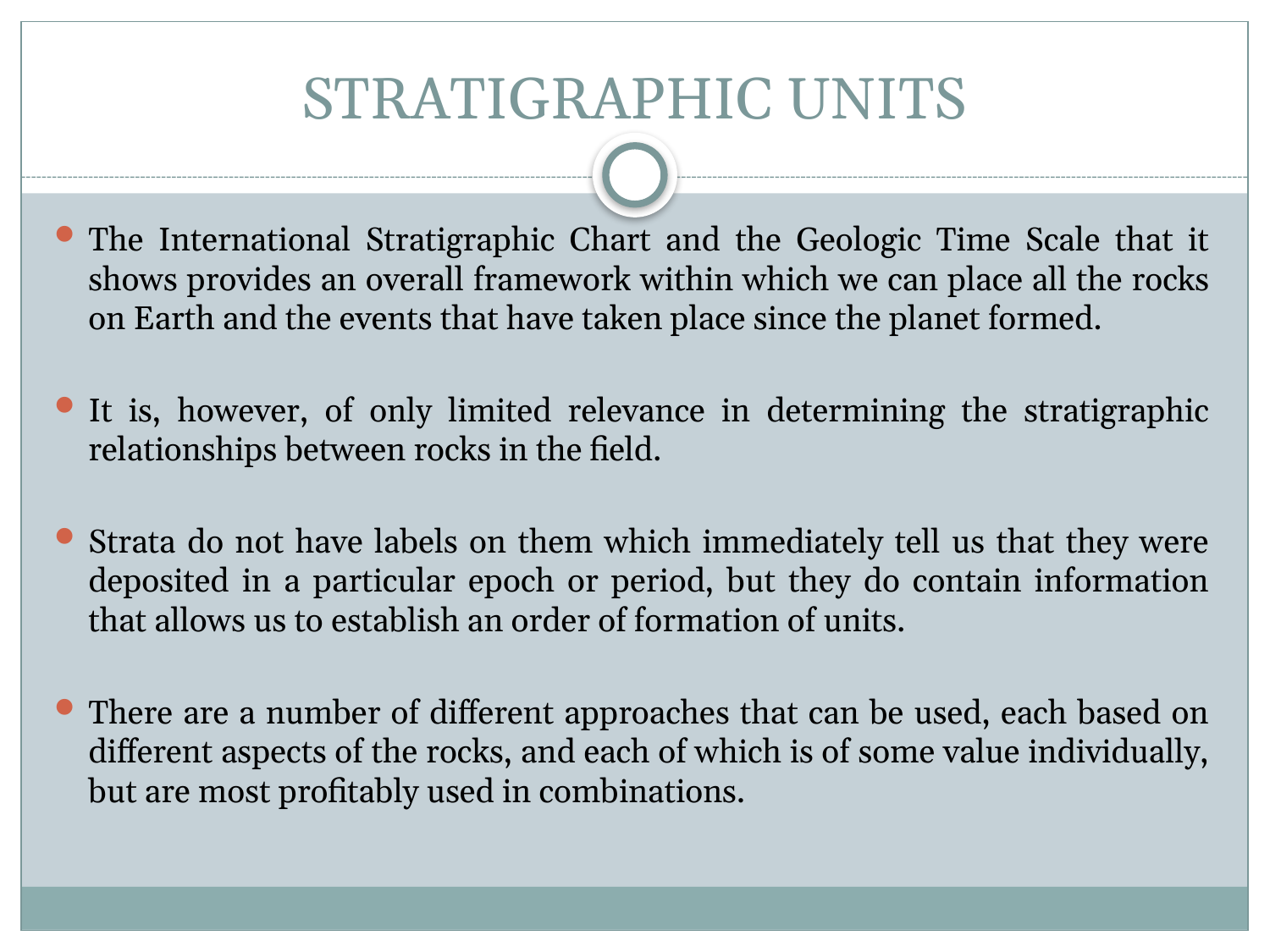

# STRATIGRAPHIC UNITS
The International Stratigraphic Chart and the Geologic Time Scale that it shows provides an overall framework within which we can place all the rocks on Earth and the events that have taken place since the planet formed.

It is, however, of only limited relevance in determining the stratigraphic relationships between rocks in the field.

Strata do not have labels on them which immediately tell us that they were deposited in a particular epoch or period, but they do contain information that allows us to establish an order of formation of units.

There are a number of different approaches that can be used, each based on different aspects of the rocks, and each of which is of some value individually, but are most profitably used in combinations.